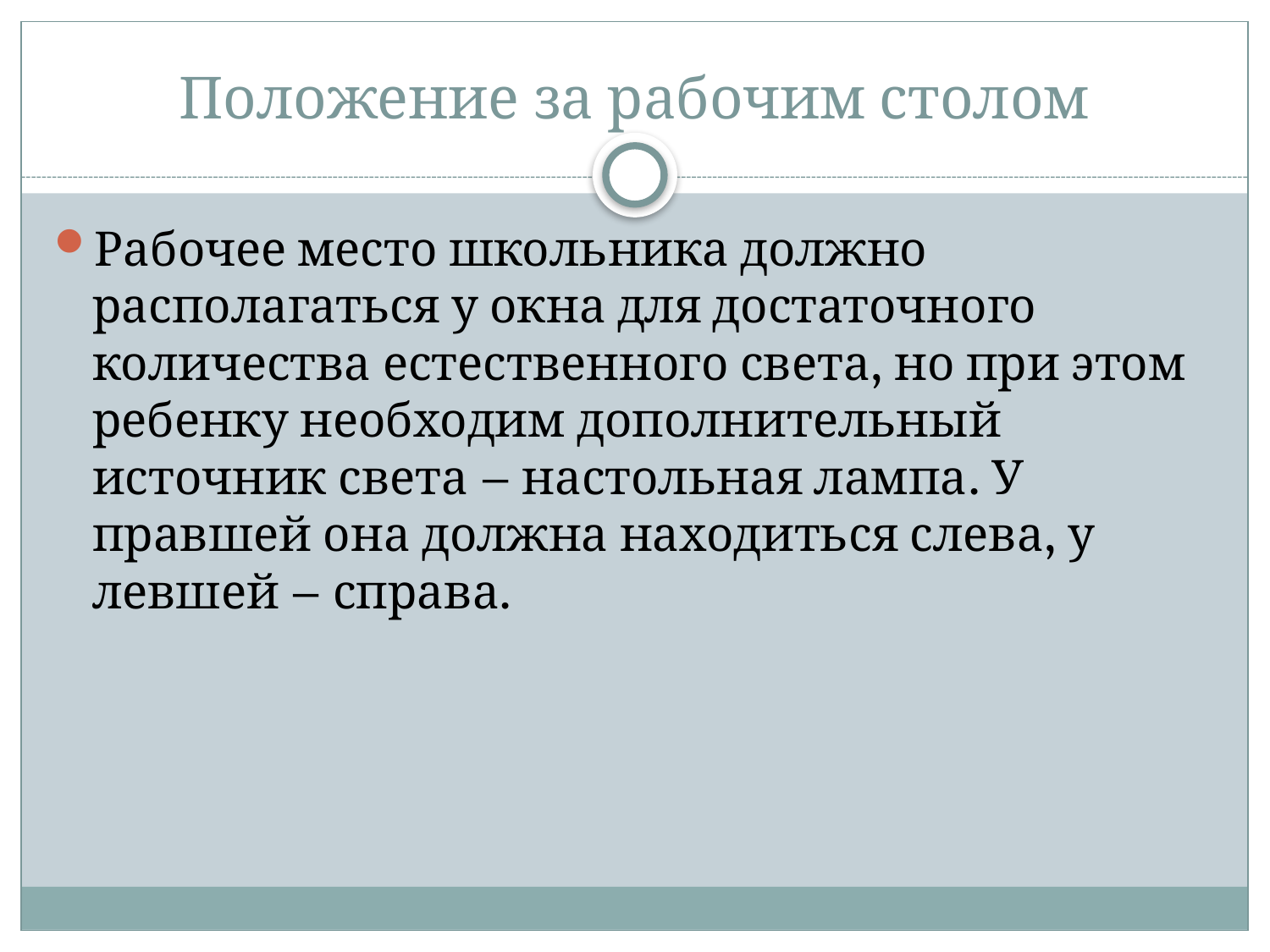

# Положение за рабочим столом
Рабочее место школьника должно располагаться у окна для достаточного количества естественного света, но при этом ребенку необходим дополнительный источник света – настольная лампа. У правшей она должна находиться слева, у левшей – справа.